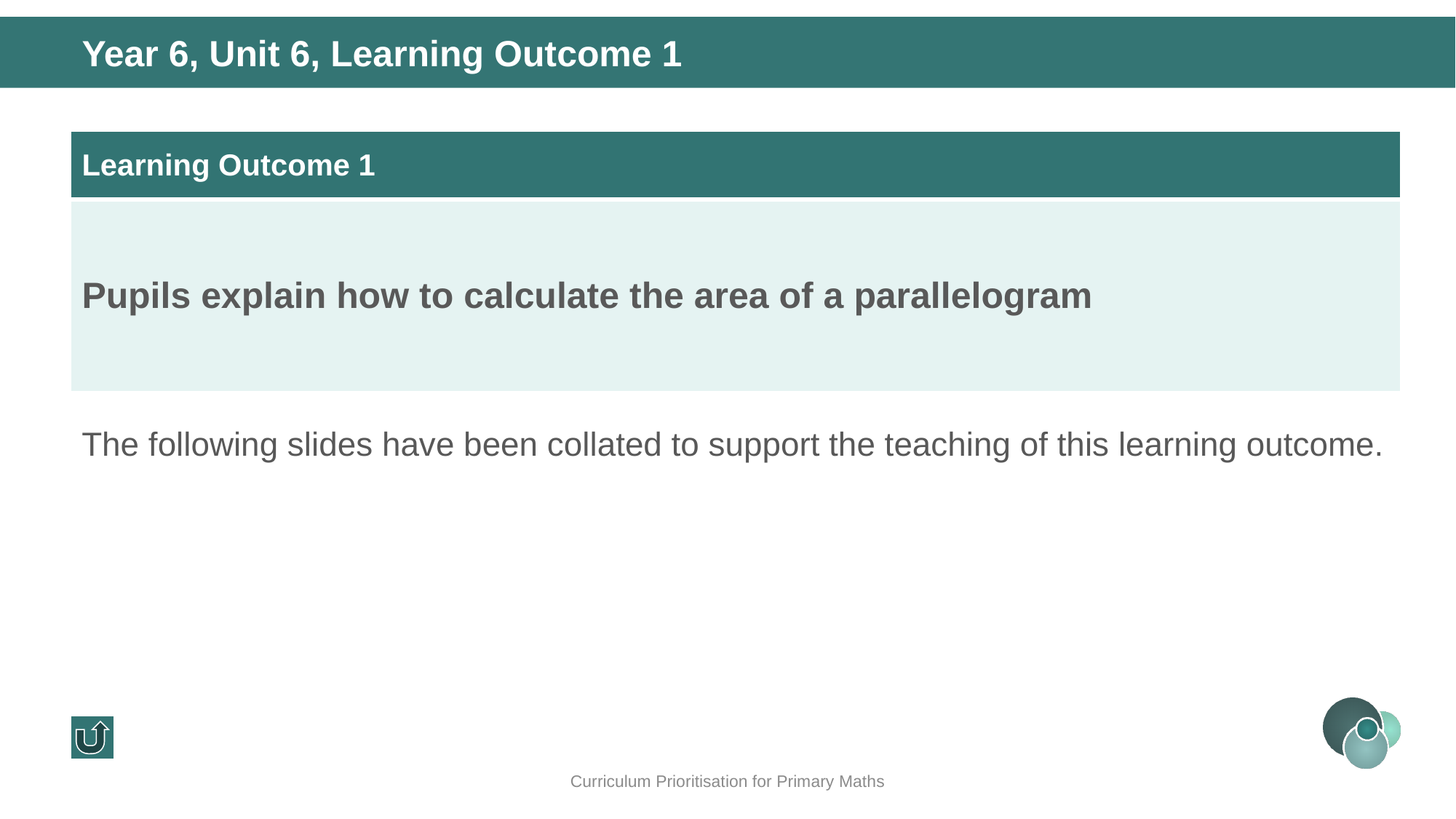

Year 6, Unit 6, Learning Outcome 1
| Learning Outcome 1 |
| --- |
| Pupils explain how to calculate the area of a parallelogram |
The following slides have been collated to support the teaching of this learning outcome.

Curriculum Prioritisation for Primary Maths